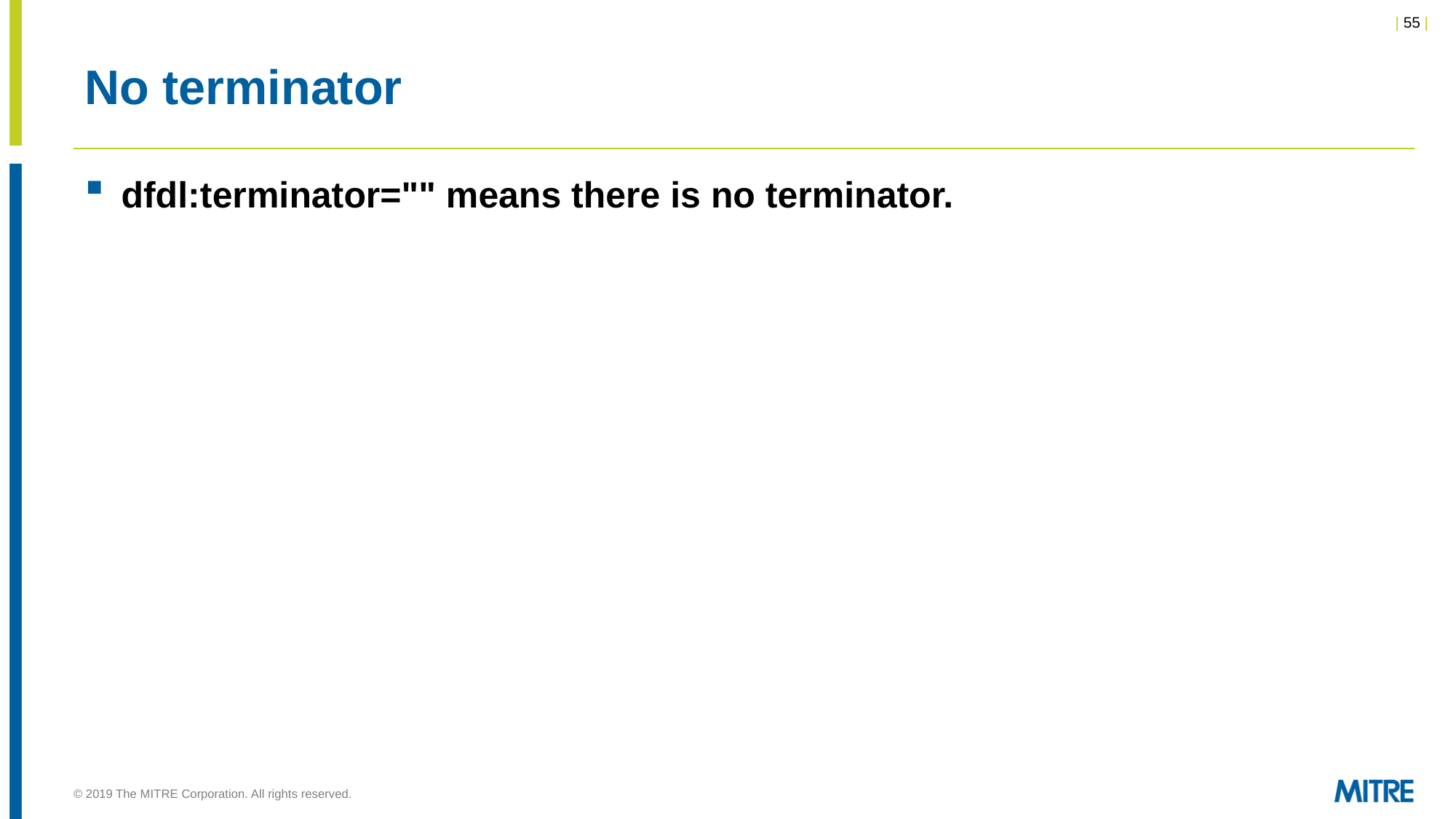

# No terminator
dfdl:terminator="" means there is no terminator.
© 2019 The MITRE Corporation. All rights reserved.